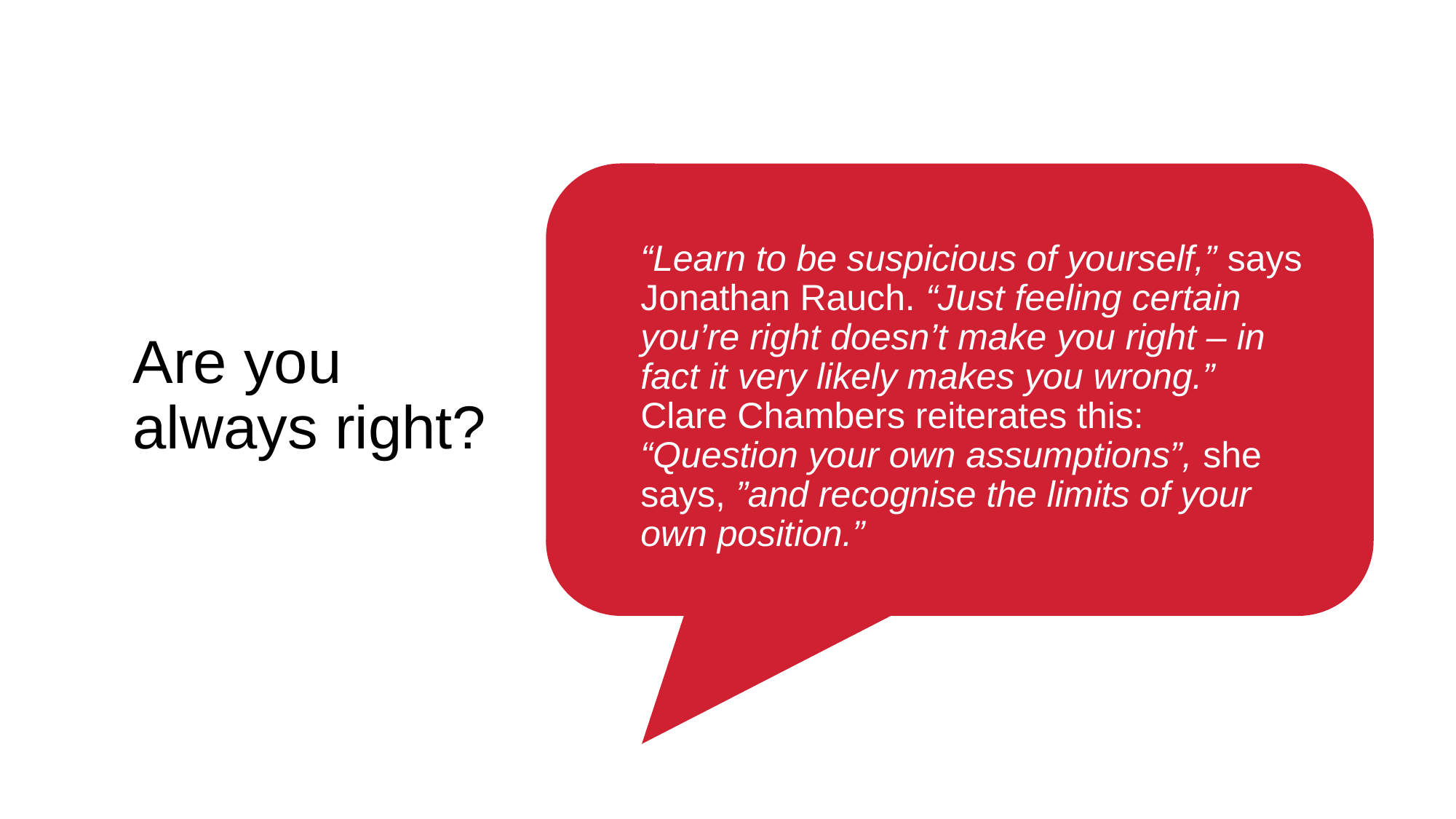

# Are you always right?
“Learn to be suspicious of yourself,” says Jonathan Rauch. “Just feeling certain you’re right doesn’t make you right – in fact it very likely makes you wrong.” Clare Chambers reiterates this: “Question your own assumptions”, she says, ”and recognise the limits of your own position.”